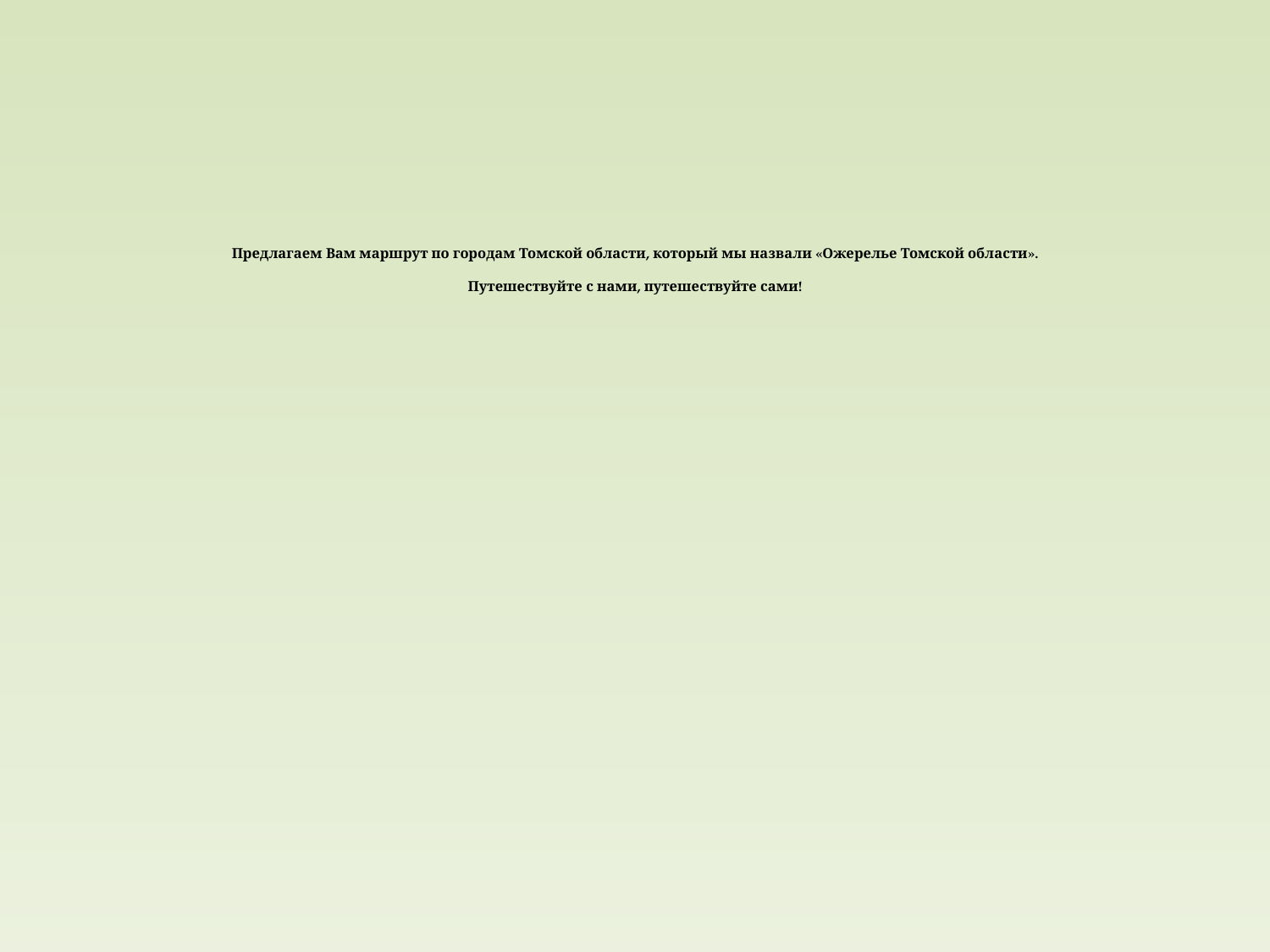

# Предлагаем Вам маршрут по городам Томской области, который мы назвали «Ожерелье Томской области». Путешествуйте с нами, путешествуйте сами!